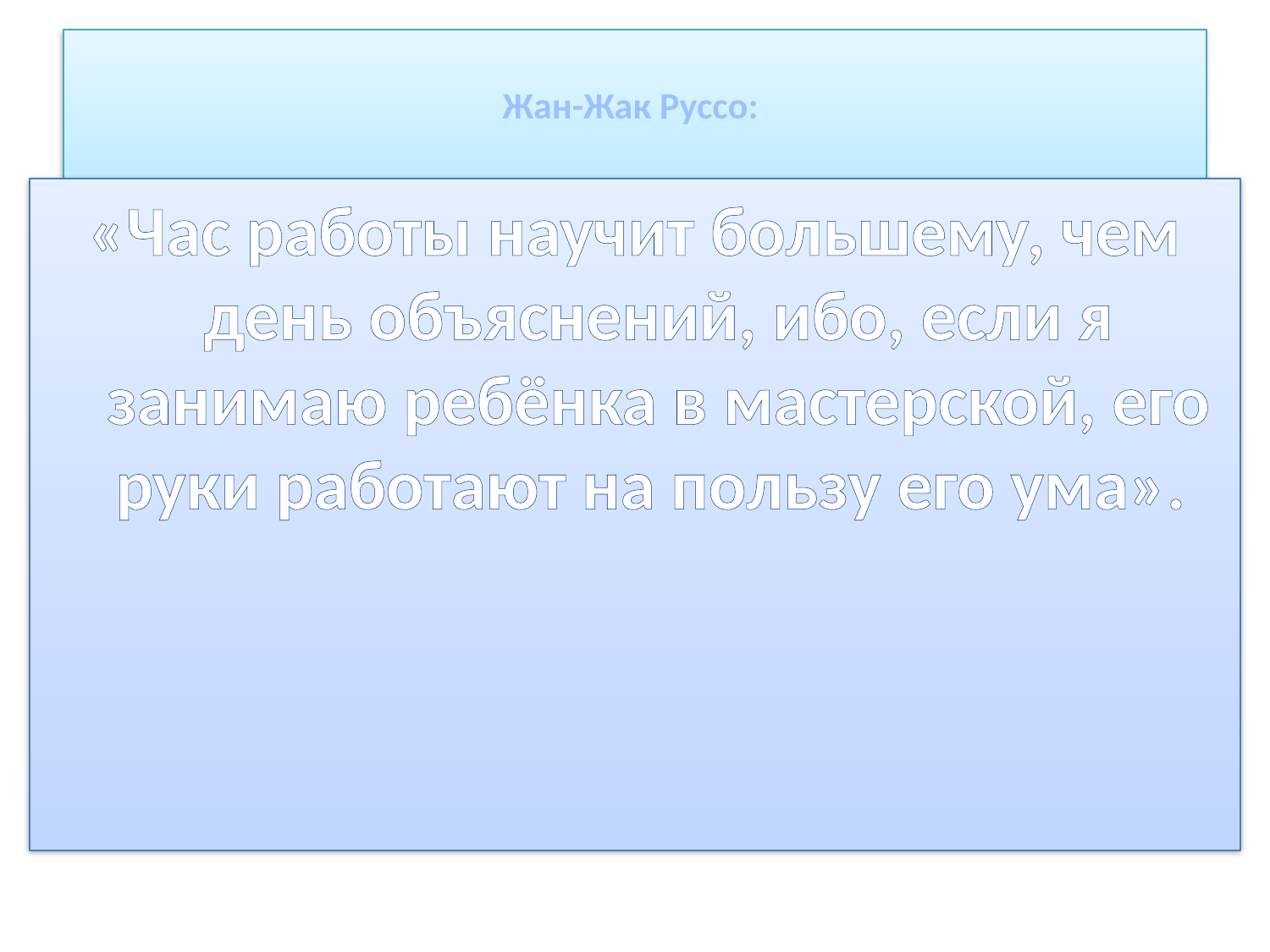

# Жан-Жак Руссо:
«Час работы научит большему, чем день объяснений, ибо, если я занимаю ребёнка в мастерской, его руки работают на пользу его ума».